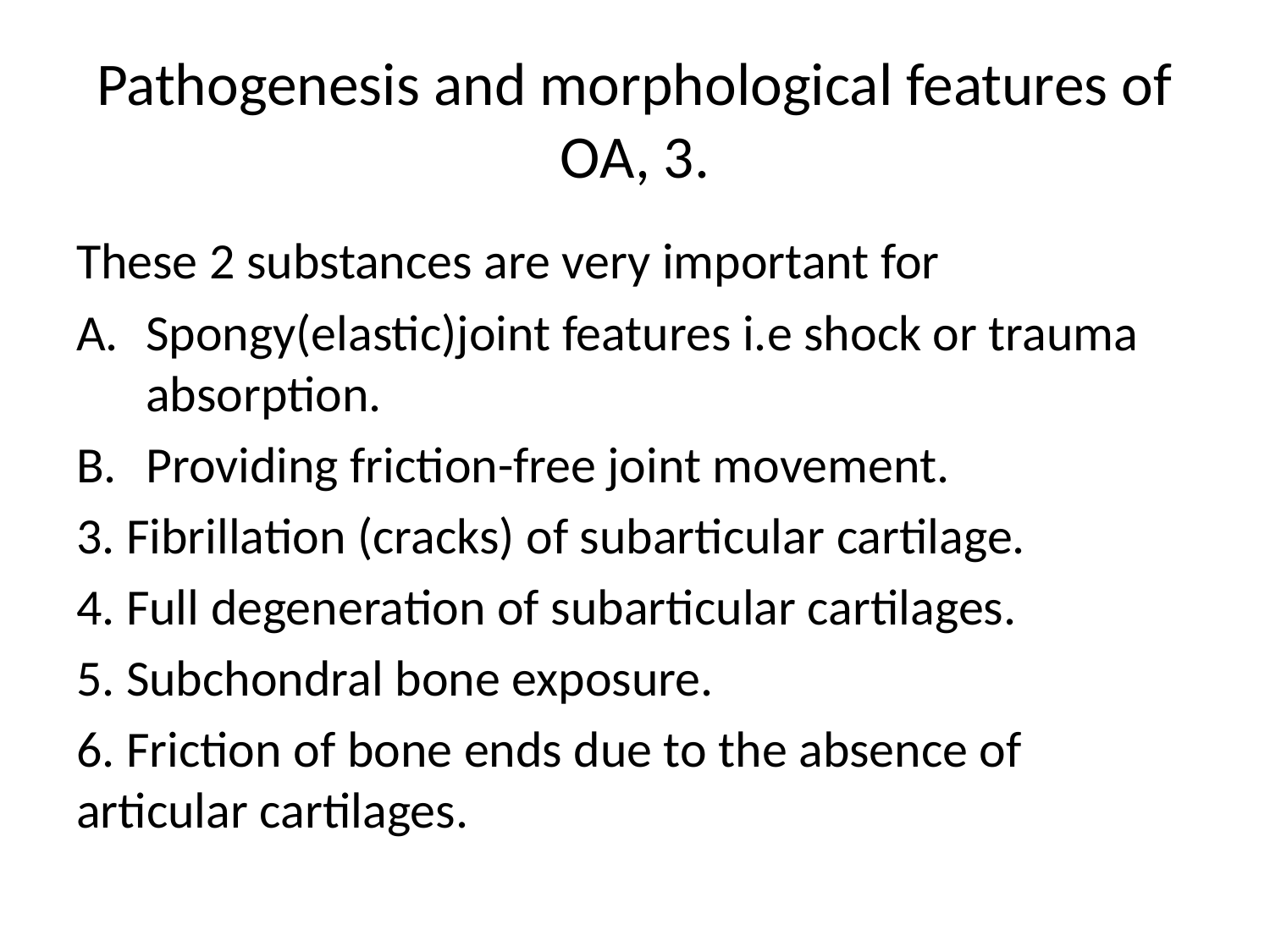

# Pathogenesis and morphological features of OA, 3.
These 2 substances are very important for
Spongy(elastic)joint features i.e shock or trauma absorption.
Providing friction-free joint movement.
3. Fibrillation (cracks) of subarticular cartilage.
4. Full degeneration of subarticular cartilages.
5. Subchondral bone exposure.
6. Friction of bone ends due to the absence of articular cartilages.